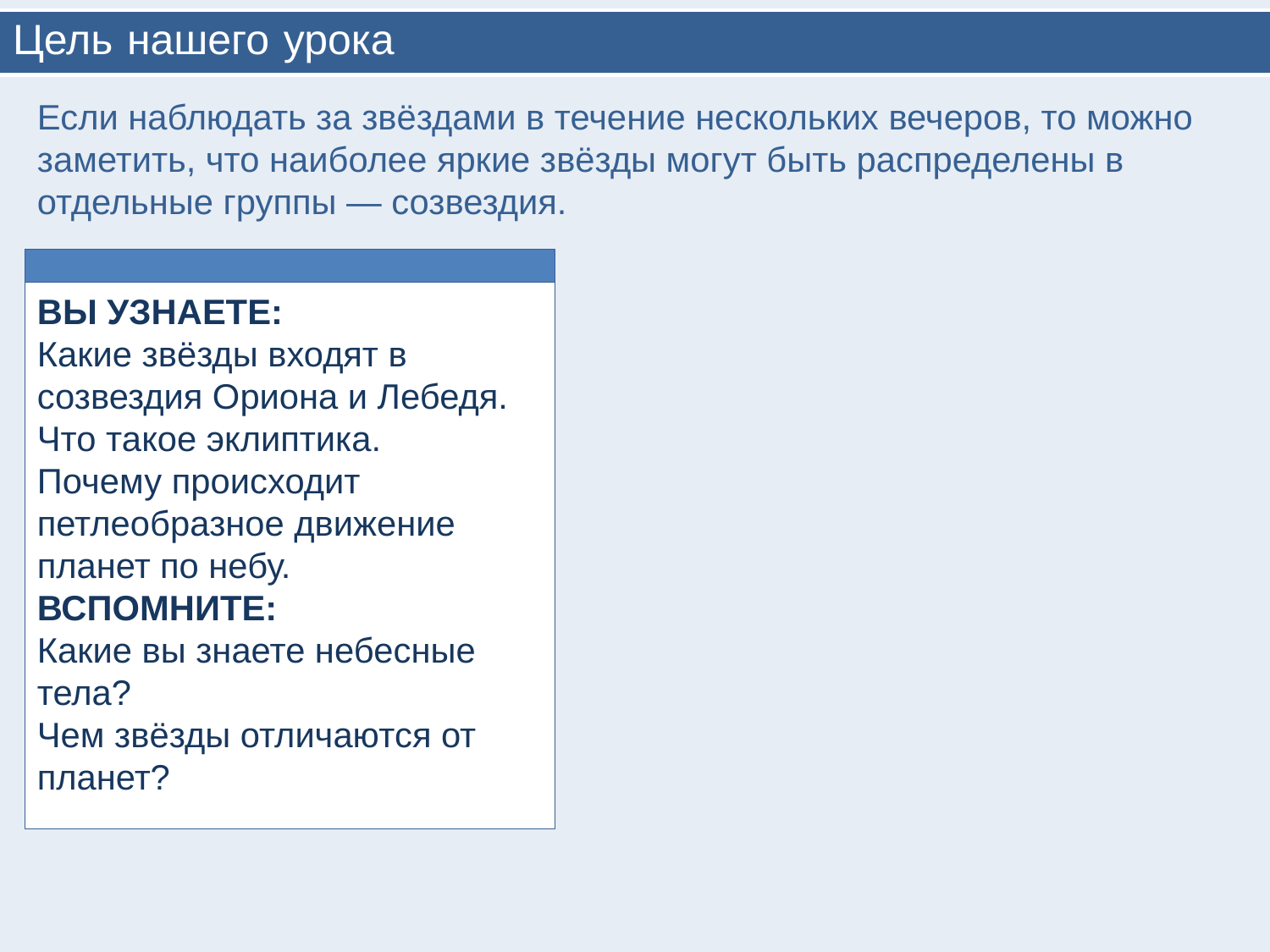

# Цель нашего урока

Если наблюдать за звёздами в течение нескольких вечеров, то можно заметить, что наиболее яркие звёзды могут быть распределены в отдельные группы — созвездия.

ВЫ УЗНАЕТЕ:
Какие звёзды входят в созвездия Ориона и Лебедя.
Что такое эклиптика.
Почему происходит петлеобразное движение планет по небу.
ВСПОМНИТЕ:
Какие вы знаете небесные тела?
Чем звёзды отличаются от планет?